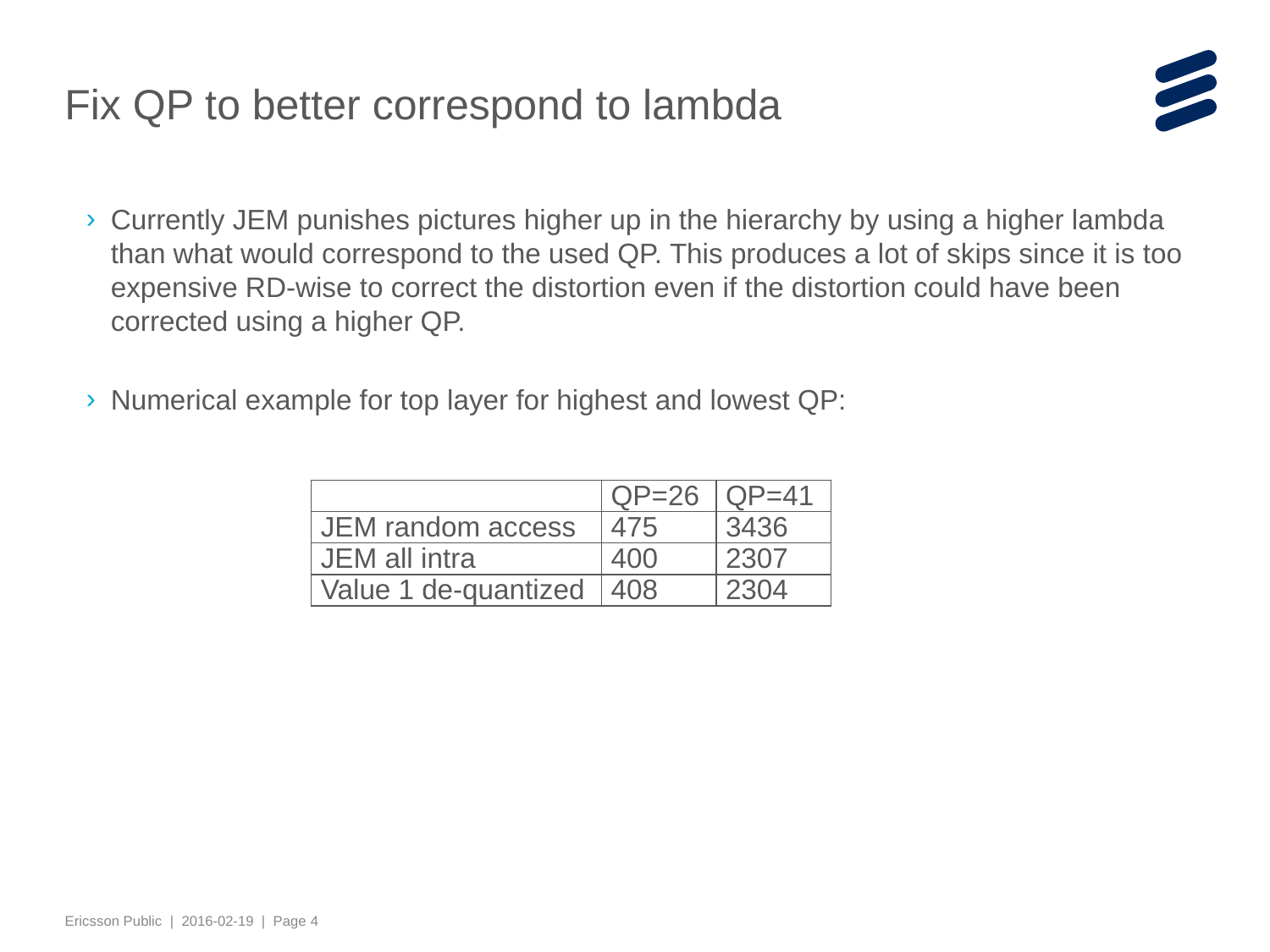

# Fix QP to better correspond to lambda
Currently JEM punishes pictures higher up in the hierarchy by using a higher lambda than what would correspond to the used QP. This produces a lot of skips since it is too expensive RD-wise to correct the distortion even if the distortion could have been corrected using a higher QP.

Numerical example for top layer for highest and lowest QP:

|  | QP=26 | QP=41 |
| --- | --- | --- |
| JEM random access | 475 | 3436 |
| JEM all intra | 400 | 2307 |
| Value 1 de-quantized | 408 | 2304 |